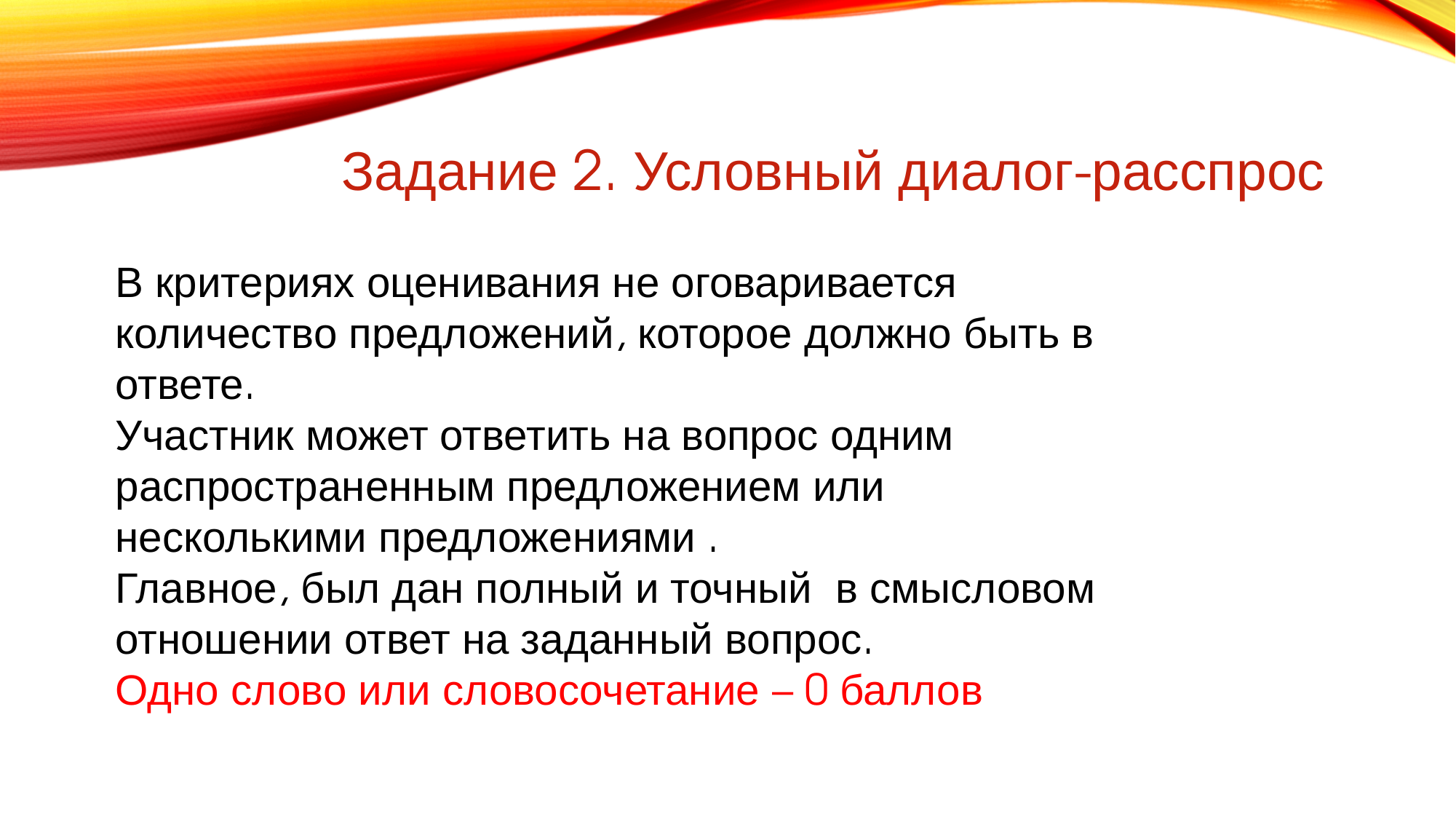

Задание 2. Условный диалог-расспрос
В критериях оценивания не оговаривается  количество предложений, которое должно быть в ответе.
Участник может ответить на вопрос одним распространенным предложением или несколькими предложениями .
Главное, был дан полный и точный  в смысловом отношении ответ на заданный вопрос.
Одно слово или словосочетание – 0 баллов